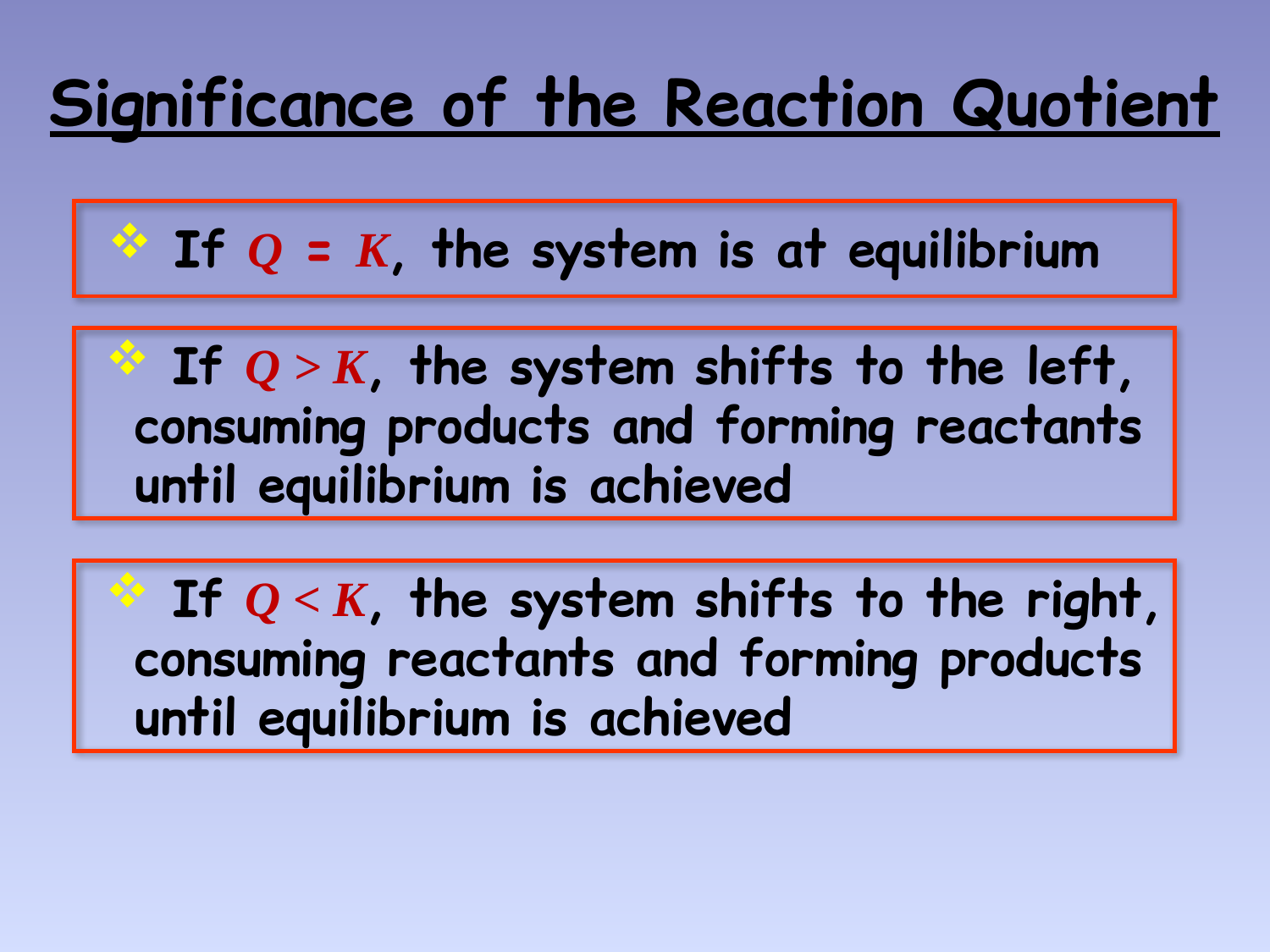

# Significance of the Reaction Quotient

 If Q = K, the system is at equilibrium

 If Q > K, the system shifts to the left, consuming products and forming reactants until equilibrium is achieved

 If Q < K, the system shifts to the right, consuming reactants and forming products until equilibrium is achieved